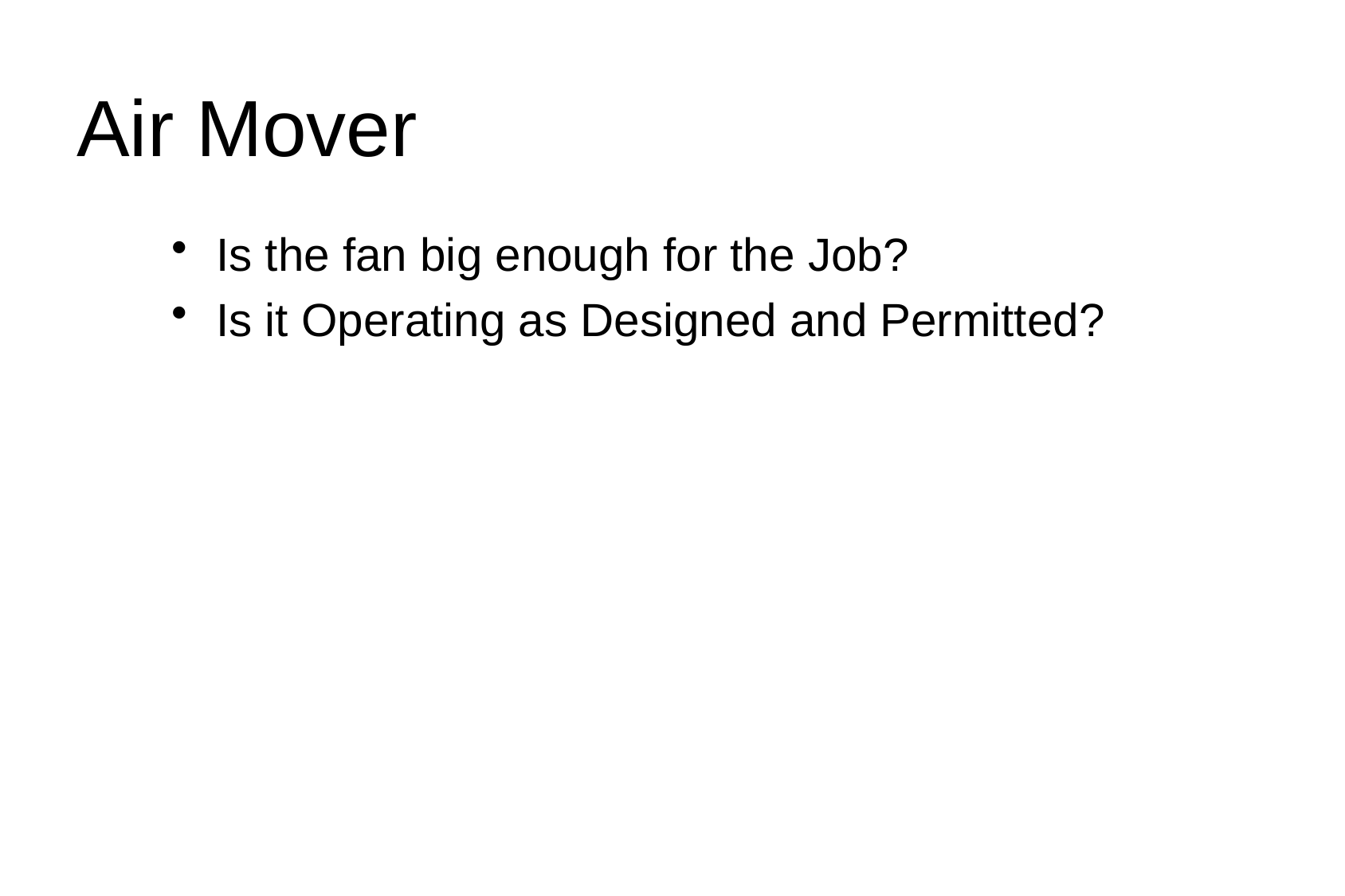

# Air Mover
Is the fan big enough for the Job?
Is it Operating as Designed and Permitted?